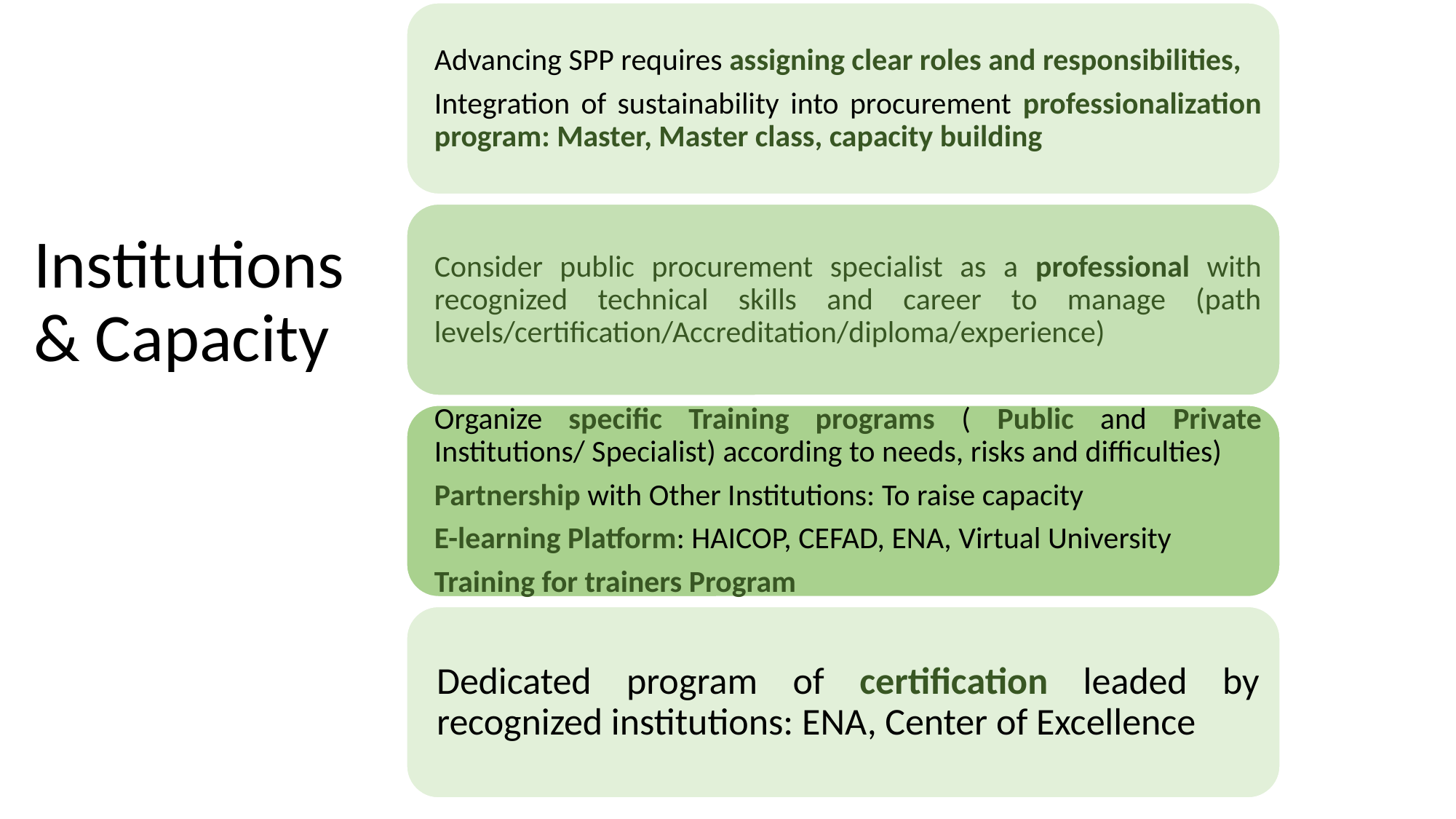

Advancing SPP requires assigning clear roles and responsibilities,
Integration of sustainability into procurement professionalization program: Master, Master class, capacity building
Consider public procurement specialist as a professional with recognized technical skills and career to manage (path levels/certification/Accreditation/diploma/experience)
Organize specific Training programs ( Public and Private Institutions/ Specialist) according to needs, risks and difficulties)
Partnership with Other Institutions: To raise capacity
E-learning Platform: HAICOP, CEFAD, ENA, Virtual University
Training for trainers Program
Dedicated program of certification leaded by recognized institutions: ENA, Center of Excellence
# Institutions & Capacity